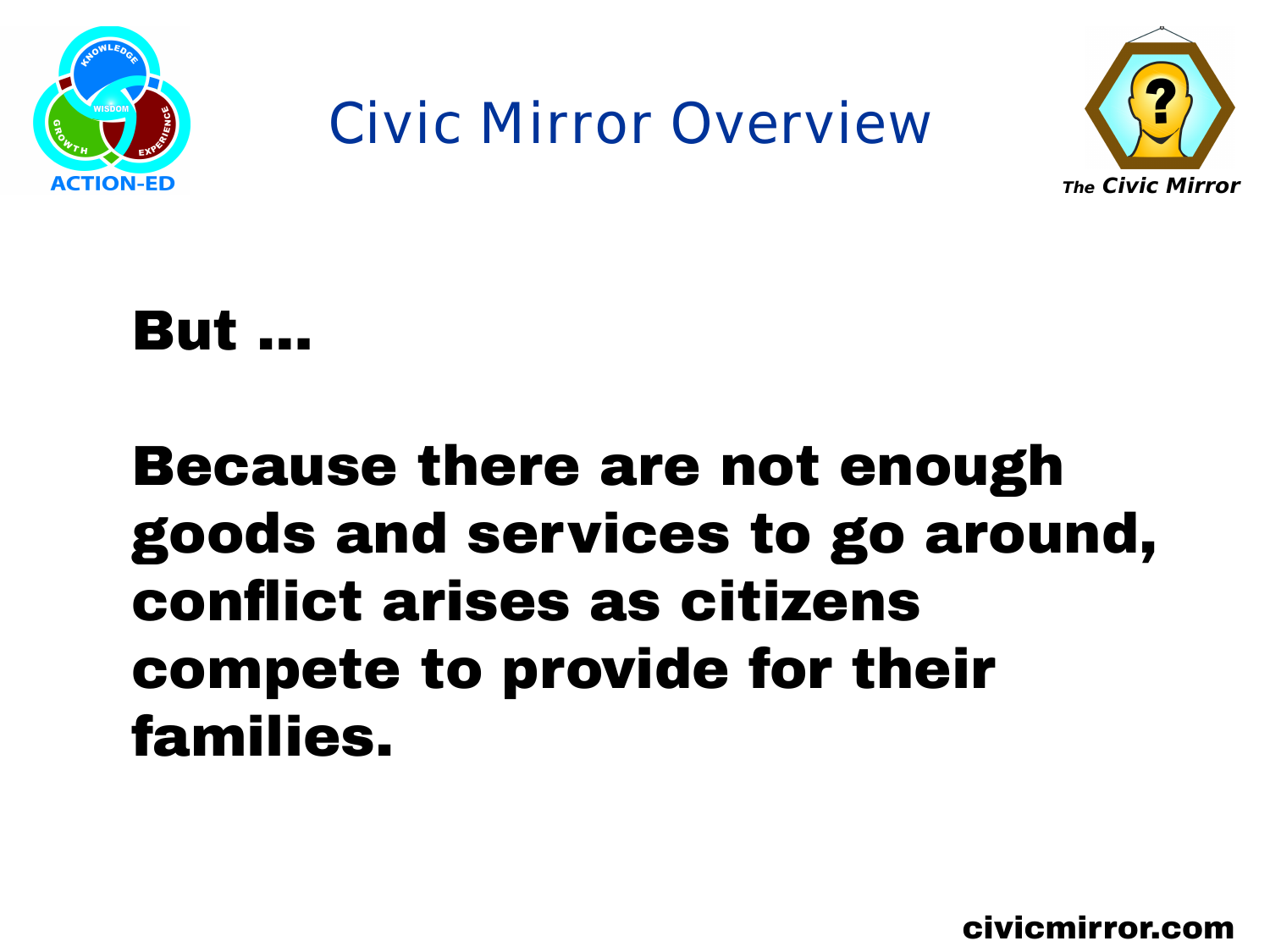

# Civic Mirror Overview
But …

Because there are not enough goods and services to go around, conflict arises as citizens compete to provide for their families.